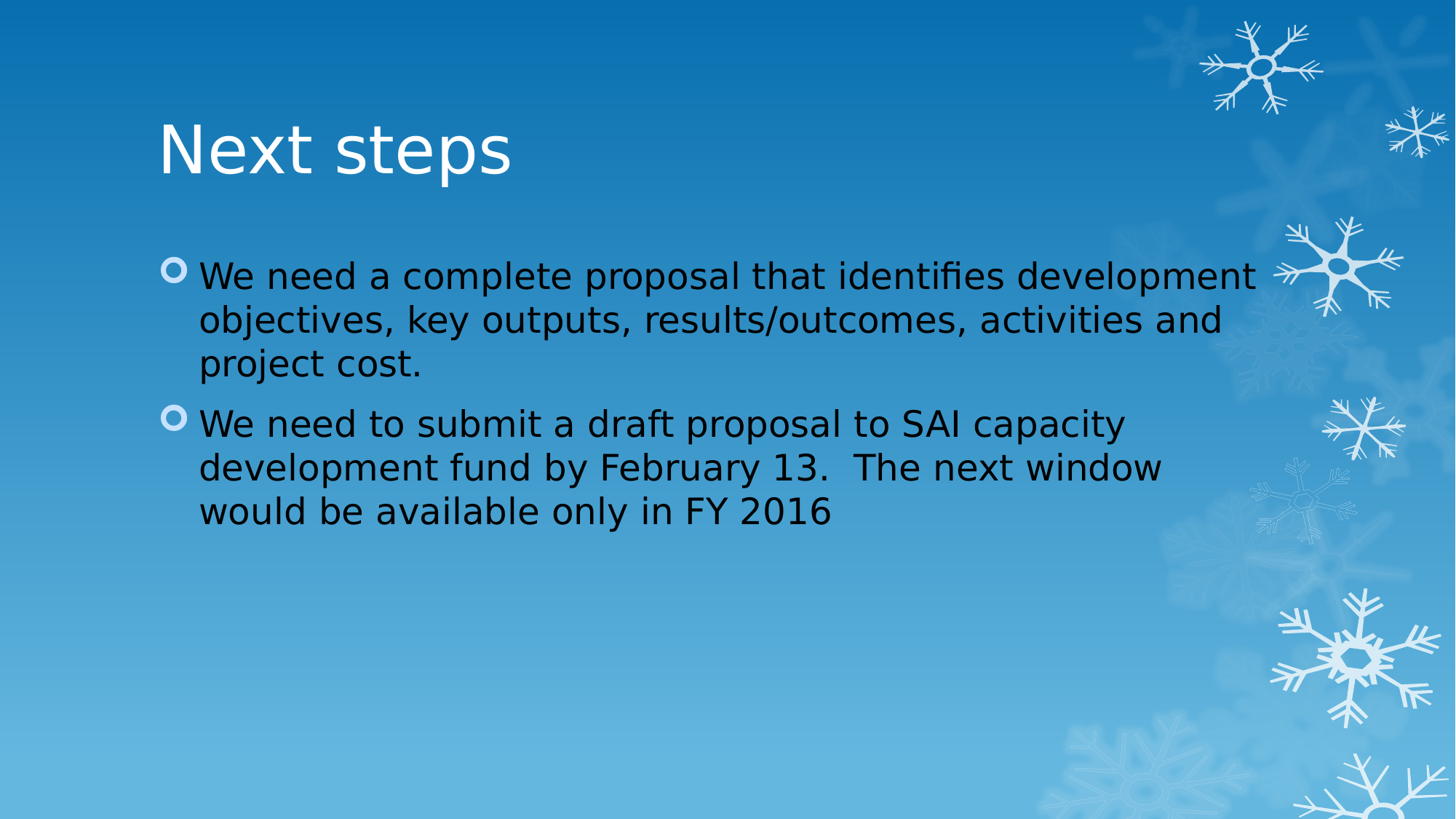

# Next steps
We need a complete proposal that identifies development objectives, key outputs, results/outcomes, activities and project cost.
We need to submit a draft proposal to SAI capacity development fund by February 13.  The next window would be available only in FY 2016